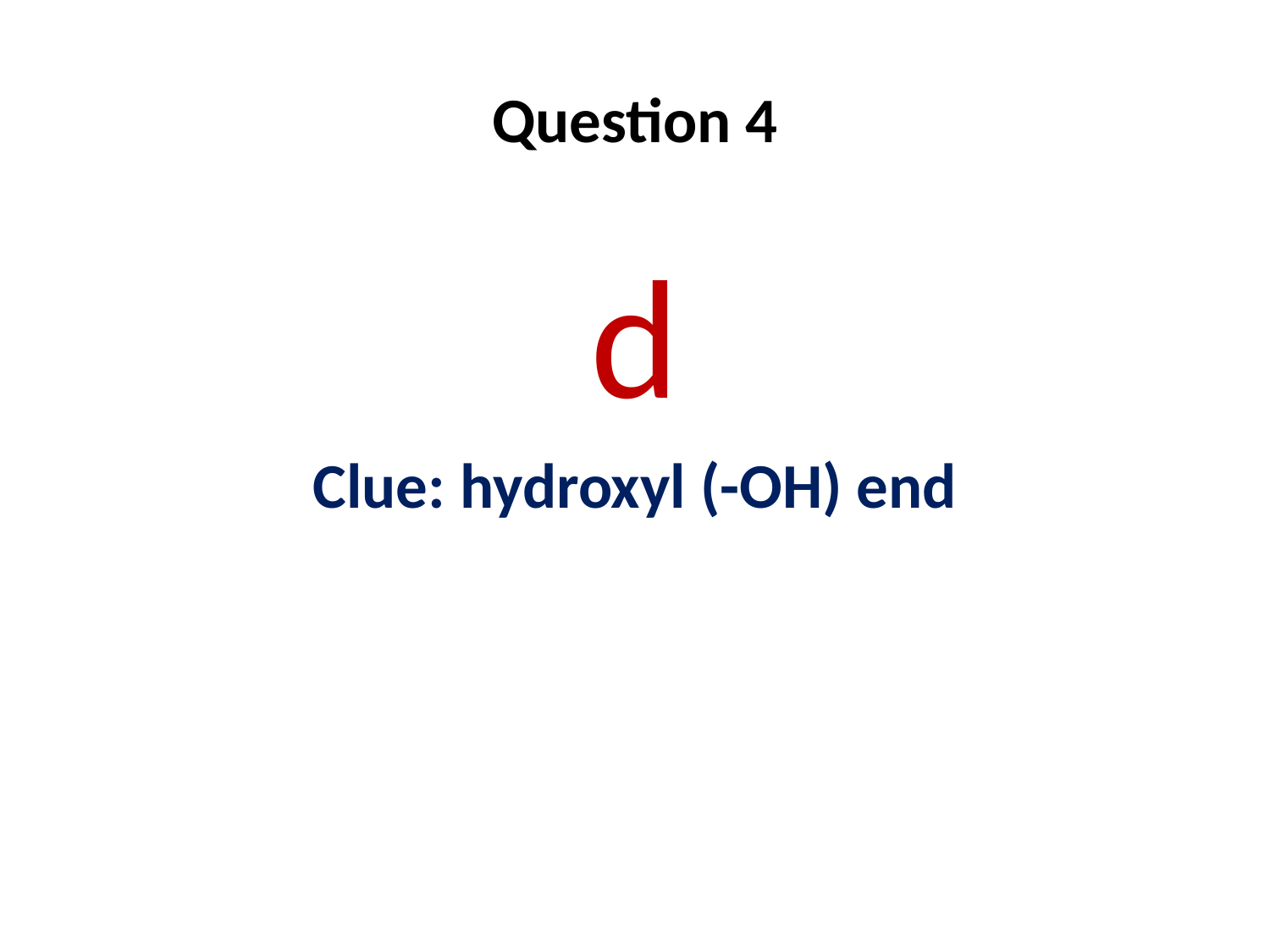

# Question 4
d
Clue: hydroxyl (-OH) end